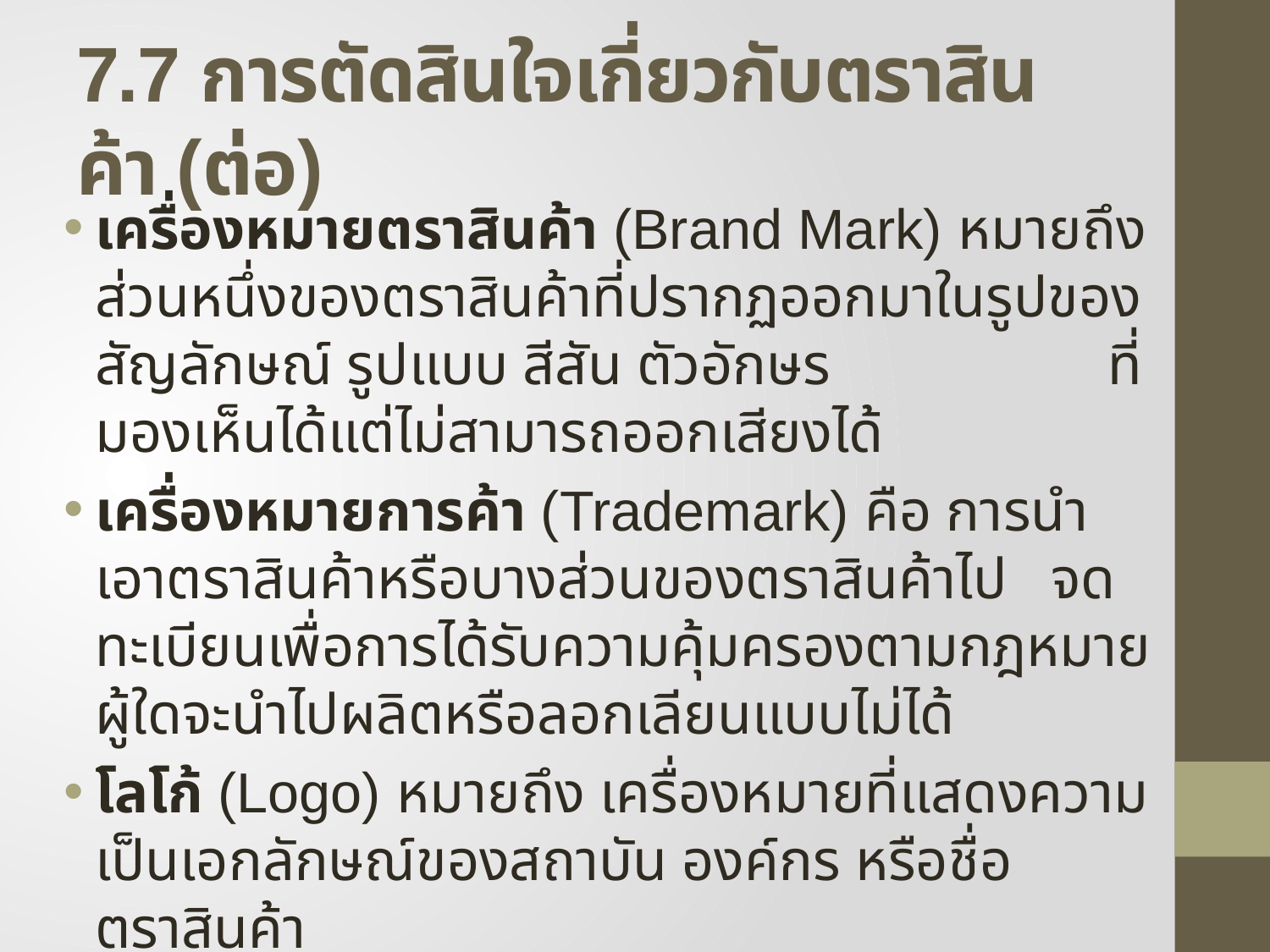

# 7.7 การตัดสินใจเกี่ยวกับตราสินค้า (ต่อ)
เครื่องหมายตราสินค้า (Brand Mark) หมายถึง ส่วนหนึ่งของตราสินค้าที่ปรากฏออกมาในรูปของสัญลักษณ์ รูปแบบ สีสัน ตัวอักษร                   ที่มองเห็นได้แต่ไม่สามารถออกเสียงได้
เครื่องหมายการค้า (Trademark) คือ การนำเอาตราสินค้าหรือบางส่วนของตราสินค้าไป   จดทะเบียนเพื่อการได้รับความคุ้มครองตามกฎหมาย ผู้ใดจะนำไปผลิตหรือลอกเลียนแบบไม่ได้
โลโก้ (Logo) หมายถึง เครื่องหมายที่แสดงความเป็นเอกลักษณ์ของสถาบัน องค์กร หรือชื่อตราสินค้า